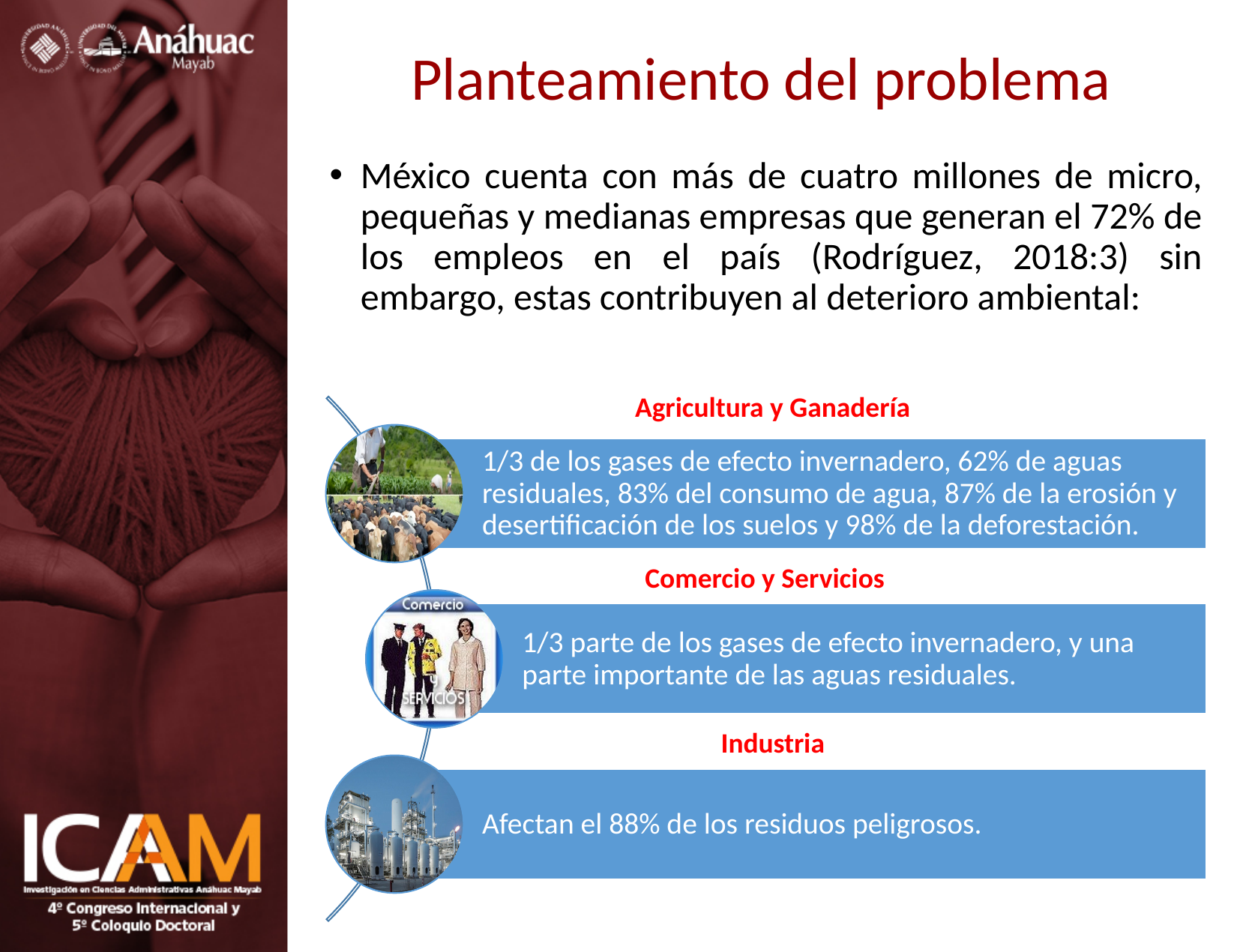

# Planteamiento del problema
México cuenta con más de cuatro millones de micro, pequeñas y medianas empresas que generan el 72% de los empleos en el país (Rodríguez, 2018:3) sin embargo, estas contribuyen al deterioro ambiental:

1/3 de los gases de efecto invernadero, 62% de aguas residuales, 83% del consumo de agua, 87% de la erosión y desertificación de los suelos y 98% de la deforestación.
1/3 parte de los gases de efecto invernadero, y una parte importante de las aguas residuales.
Afectan el 88% de los residuos peligrosos.
Agricultura y Ganadería
Comercio y Servicios
Industria